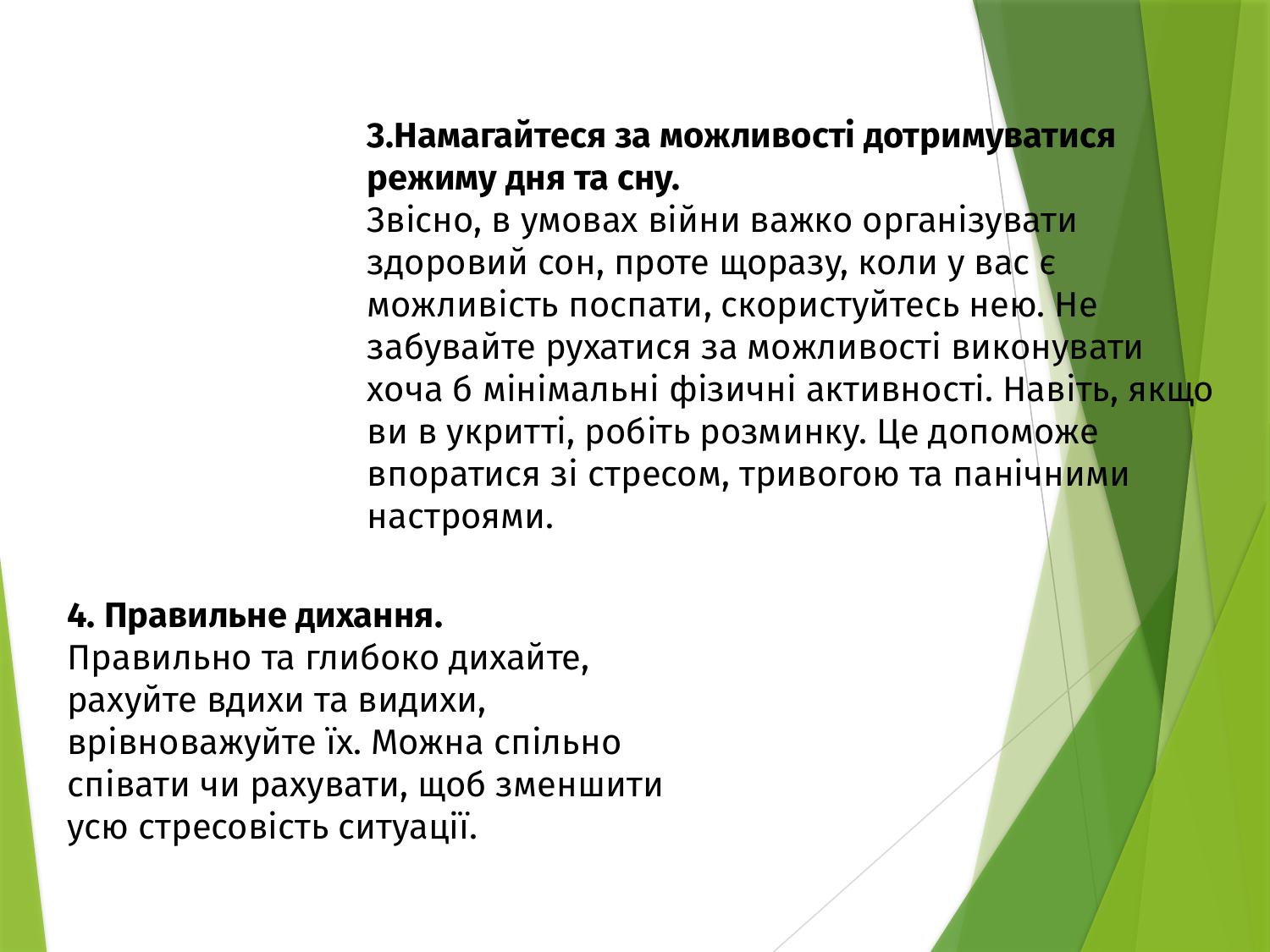

3.Намагайтеся за можливості дотримуватися режиму дня та сну.
Звісно, в умовах війни важко організувати здоровий сон, проте щоразу, коли у вас є можливість поспати, скористуйтесь нею. Не забувайте рухатися за можливості виконувати хоча б мінімальні фізичні активності. Навіть, якщо ви в укритті, робіть розминку. Це допоможе впоратися зі стресом, тривогою та панічними настроями.
4. Правильне дихання.
Правильно та глибоко дихайте, рахуйте вдихи та видихи, врівноважуйте їх. Можна спільно співати чи рахувати, щоб зменшити усю стресовість ситуації.